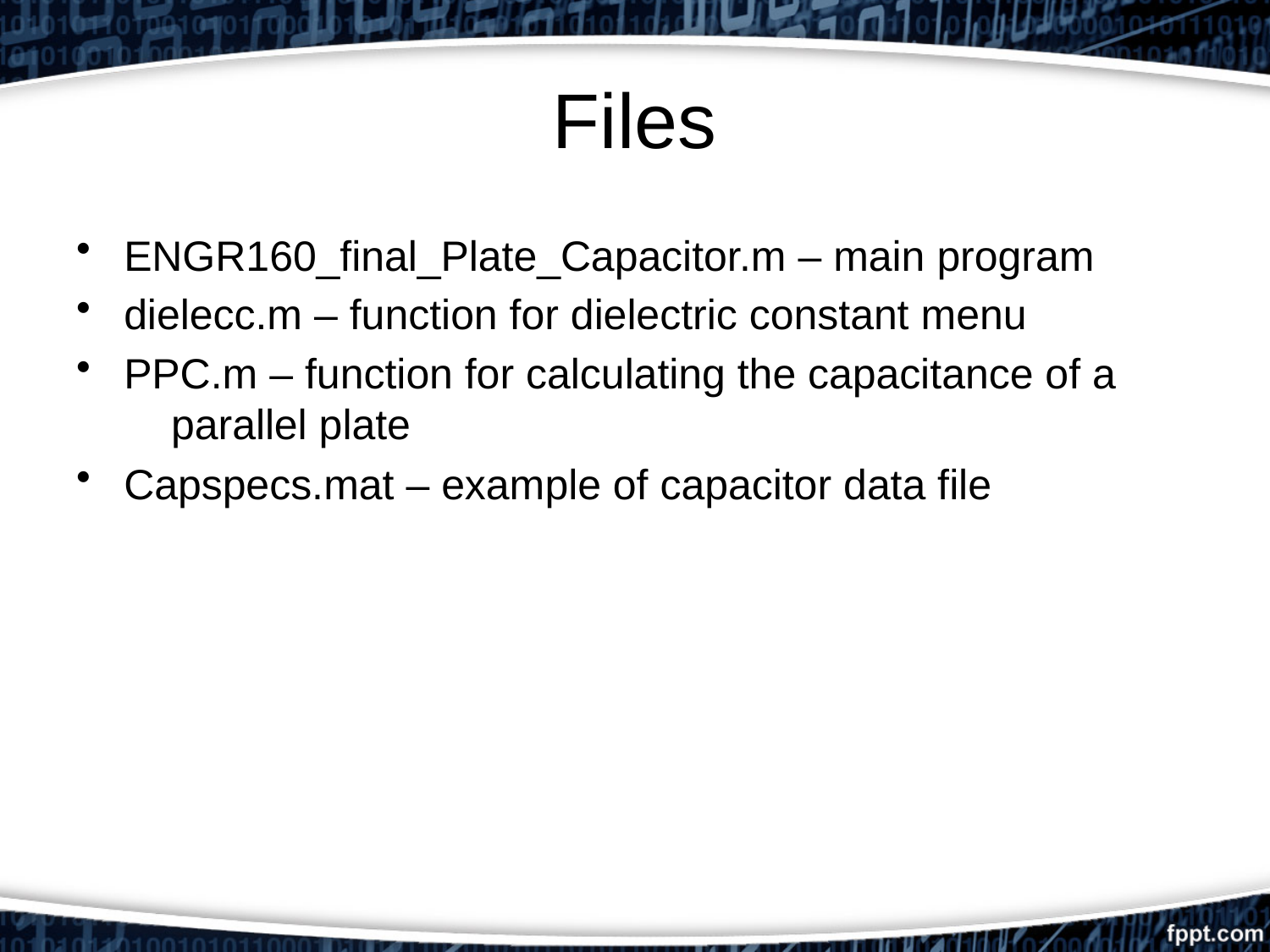

# Files
ENGR160_final_Plate_Capacitor.m – main program
dielecc.m – function for dielectric constant menu
PPC.m – function for calculating the capacitance of a 	         parallel plate
Capspecs.mat – example of capacitor data file